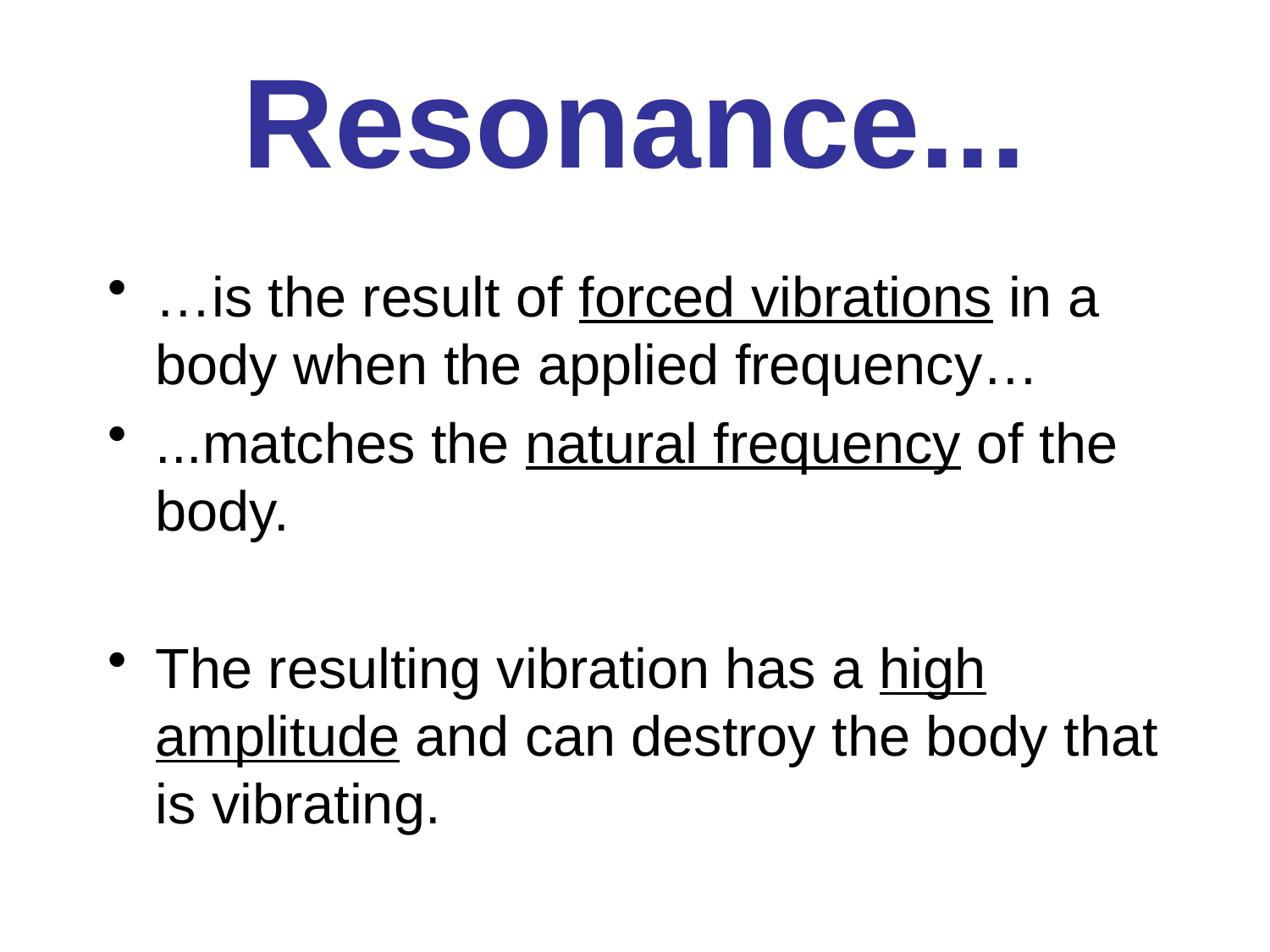

# Resonance...
…is the result of forced vibrations in a body when the applied frequency…
...matches the natural frequency of the body.

The resulting vibration has a high amplitude and can destroy the body that is vibrating.